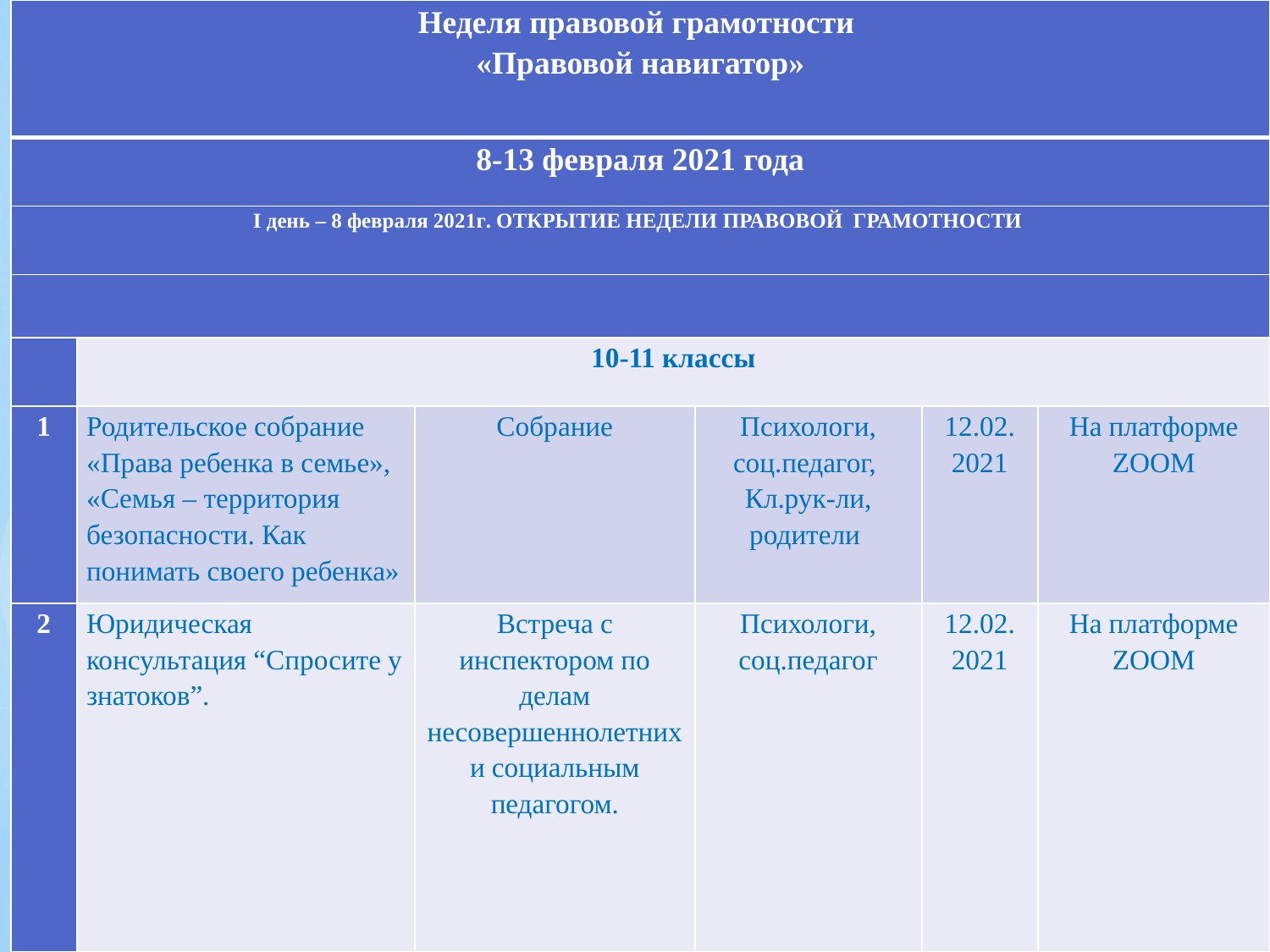

| Неделя правовой грамотности «Правовой навигатор» |  |  |  |  |  |
| --- | --- | --- | --- | --- | --- |
| 8-13 февраля 2021 года |  |  |  |  |  |
| І день – 8 февраля 2021г. ОТКРЫТИЕ НЕДЕЛИ ПРАВОВОЙ ГРАМОТНОСТИ |  |  |  |  |  |
|  |  |  |  |  |  |
|  | 10-11 классы |  |  |  |  |
| 1 | Родительское собрание «Права ребенка в семье», «Семья – территория безопасности. Как понимать своего ребенка» | Собрание | Психологи, соц.педагог, Кл.рук-ли, родители | 12.02. 2021 | На платформе ZOOM |
| 2 | Юридическая консультация “Спросите у знатоков”. | Встреча с инспектором по делам несовершеннолетних и социальным педагогом. | Психологи, соц.педагог | 12.02. 2021 | На платформе ZOOM |